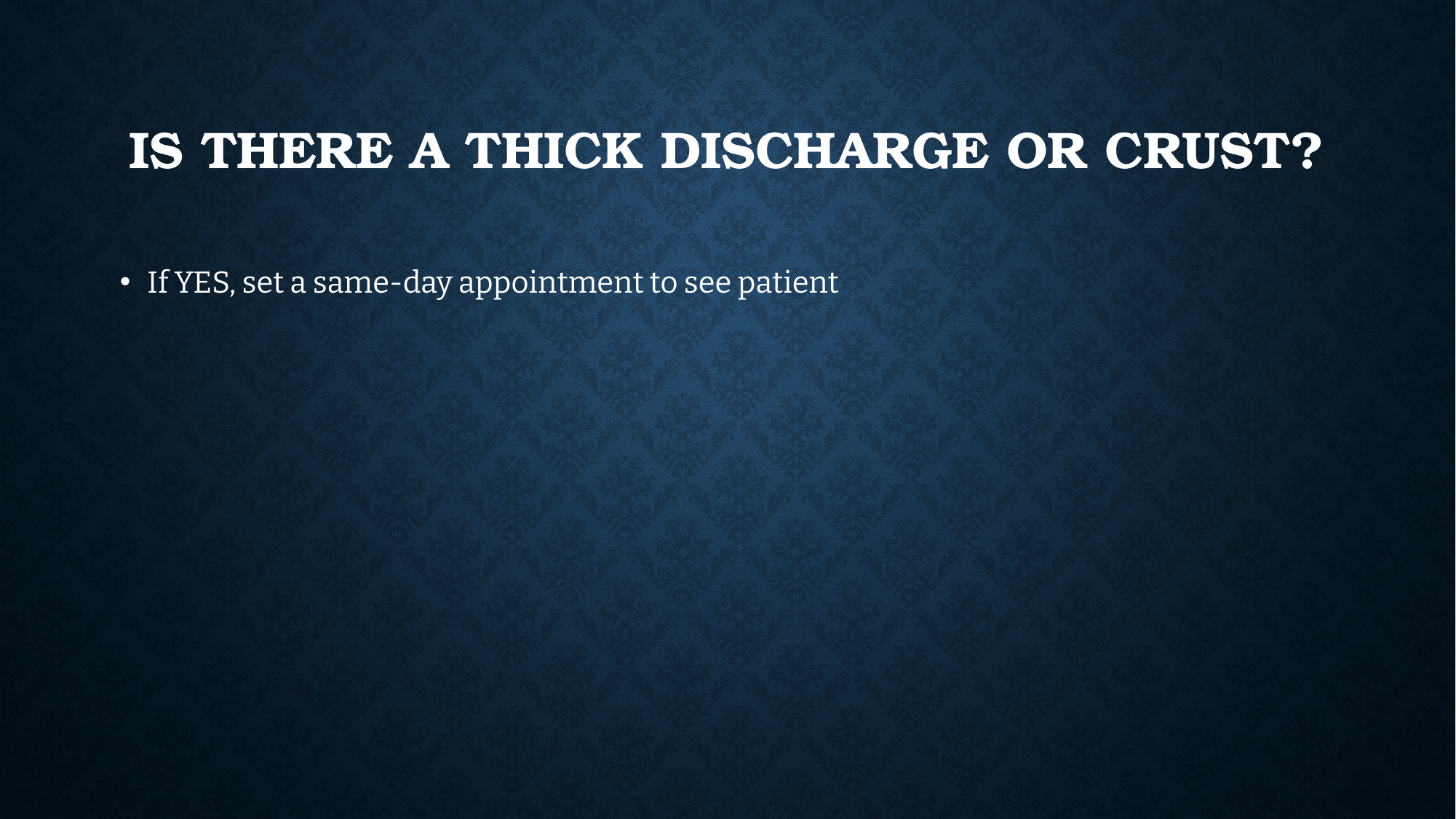

# Is there a thick discharge or crust?
If YES, set a same-day appointment to see patient